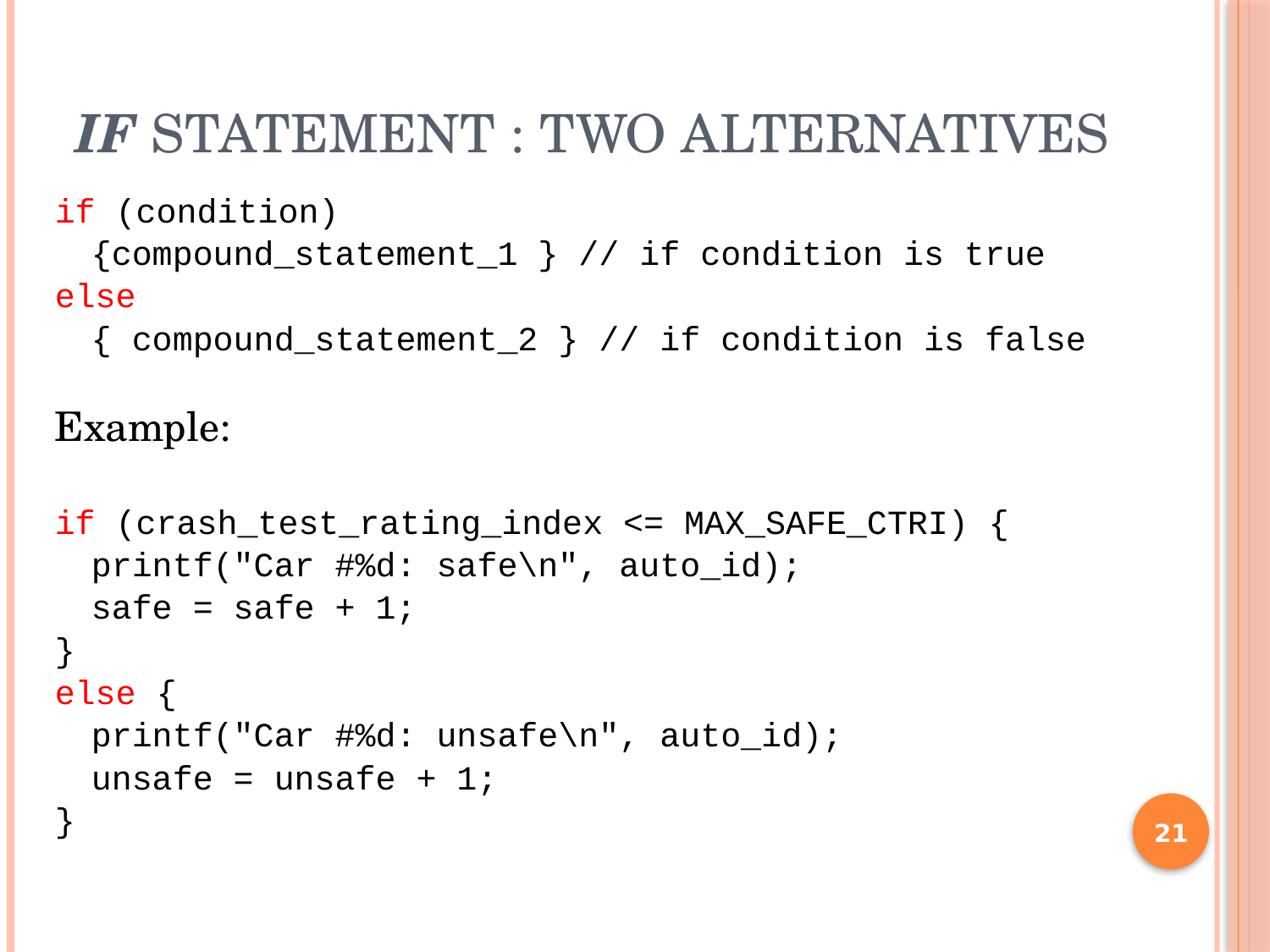

# if statement : Two alternatives
if (condition)
	{compound_statement_1 } // if condition is true
else
	{ compound_statement_2 } // if condition is false

Example:

if (crash_test_rating_index <= MAX_SAFE_CTRI) {
	printf("Car #%d: safe\n", auto_id);
	safe = safe + 1;
}
else {
	printf("Car #%d: unsafe\n", auto_id);
	unsafe = unsafe + 1;
}
21